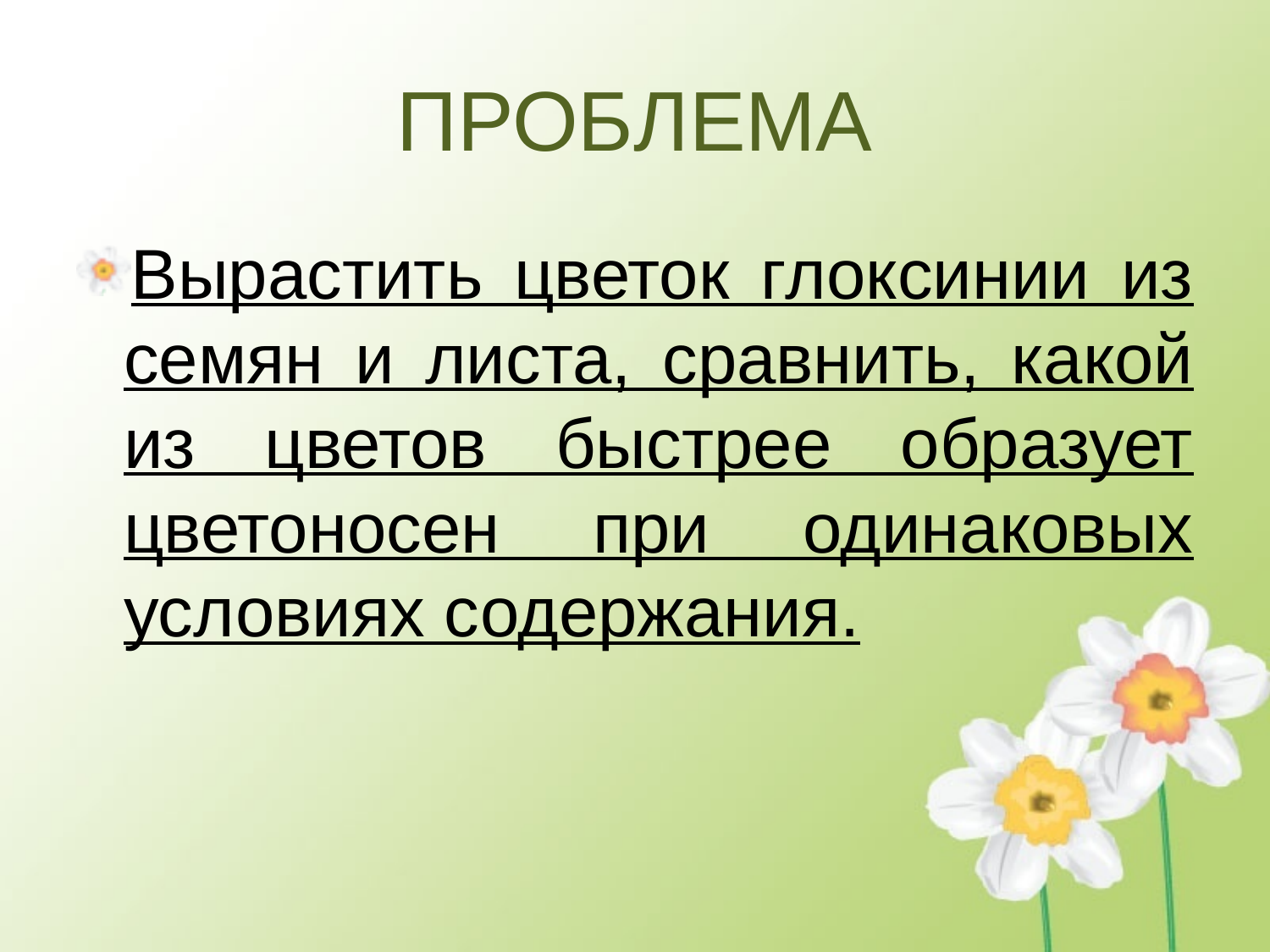

# ПРОБЛЕМА
Вырастить цветок глоксинии из семян и листа, сравнить, какой из цветов быстрее образует цветоносен при одинаковых условиях содержания.